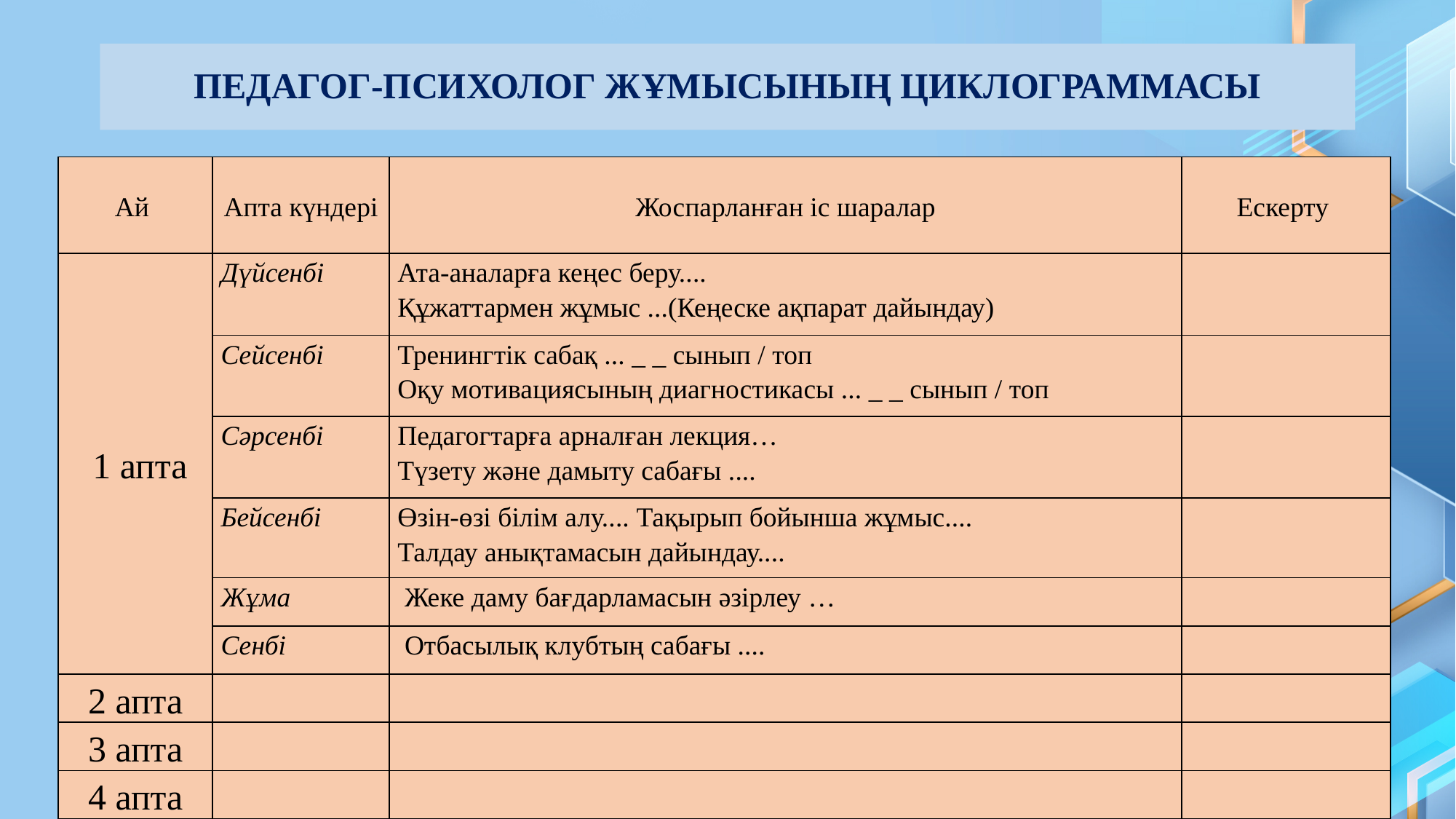

# ПЕДАГОГ-ПСИХОЛОГ ЖҰМЫСЫНЫҢ ЦИКЛОГРАММАСЫ
| Ай | Апта күндері | Жоспарланған іс шаралар | Ескерту |
| --- | --- | --- | --- |
| 1 апта | Дүйсенбі | Ата-аналарға кеңес беру.... Құжаттармен жұмыс ...(Кеңеске ақпарат дайындау) |  |
|  | Сейсенбі | Тренингтік сабақ ... \_ \_ сынып / топ Оқу мотивациясының диагностикасы ... \_ \_ сынып / топ |  |
|  | Сәрсенбі | Педагогтарға арналған лекция… Түзету және дамыту сабағы .... |  |
|  | Бейсенбі | Өзін-өзі білім алу.... Тақырып бойынша жұмыс.... Талдау анықтамасын дайындау.... |  |
|  | Жұма | Жеке даму бағдарламасын әзірлеу … |  |
|  | Сенбі | Отбасылық клубтың сабағы .... |  |
| 2 апта |  |  |  |
| 3 апта |  |  |  |
| 4 апта |  |  |  |